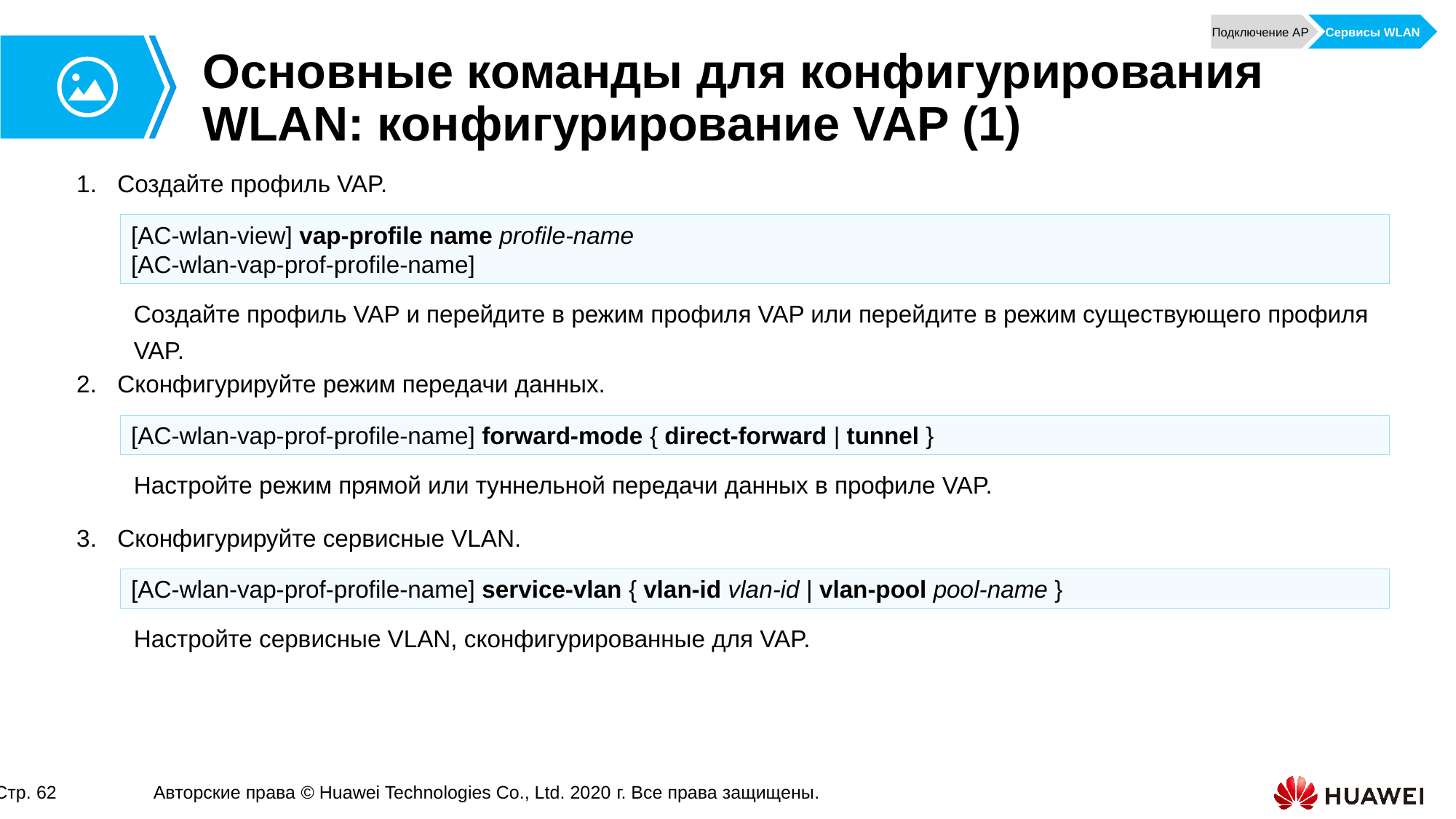

Подключение AP
Сервисы WLAN
# Основные команды для конфигурирования WLAN: конфигурирование VAP (1)
Создайте профиль VAP.
[AC-wlan-view] vap-profile name profile-name
[AC-wlan-vap-prof-profile-name]
Создайте профиль VAP и перейдите в режим профиля VAP или перейдите в режим существующего профиля VAP.
Сконфигурируйте режим передачи данных.
[AC-wlan-vap-prof-profile-name] forward-mode { direct-forward | tunnel }
Настройте режим прямой или туннельной передачи данных в профиле VAP.
Сконфигурируйте сервисные VLAN.
[AC-wlan-vap-prof-profile-name] service-vlan { vlan-id vlan-id | vlan-pool pool-name }
Настройте сервисные VLAN, сконфигурированные для VAP.